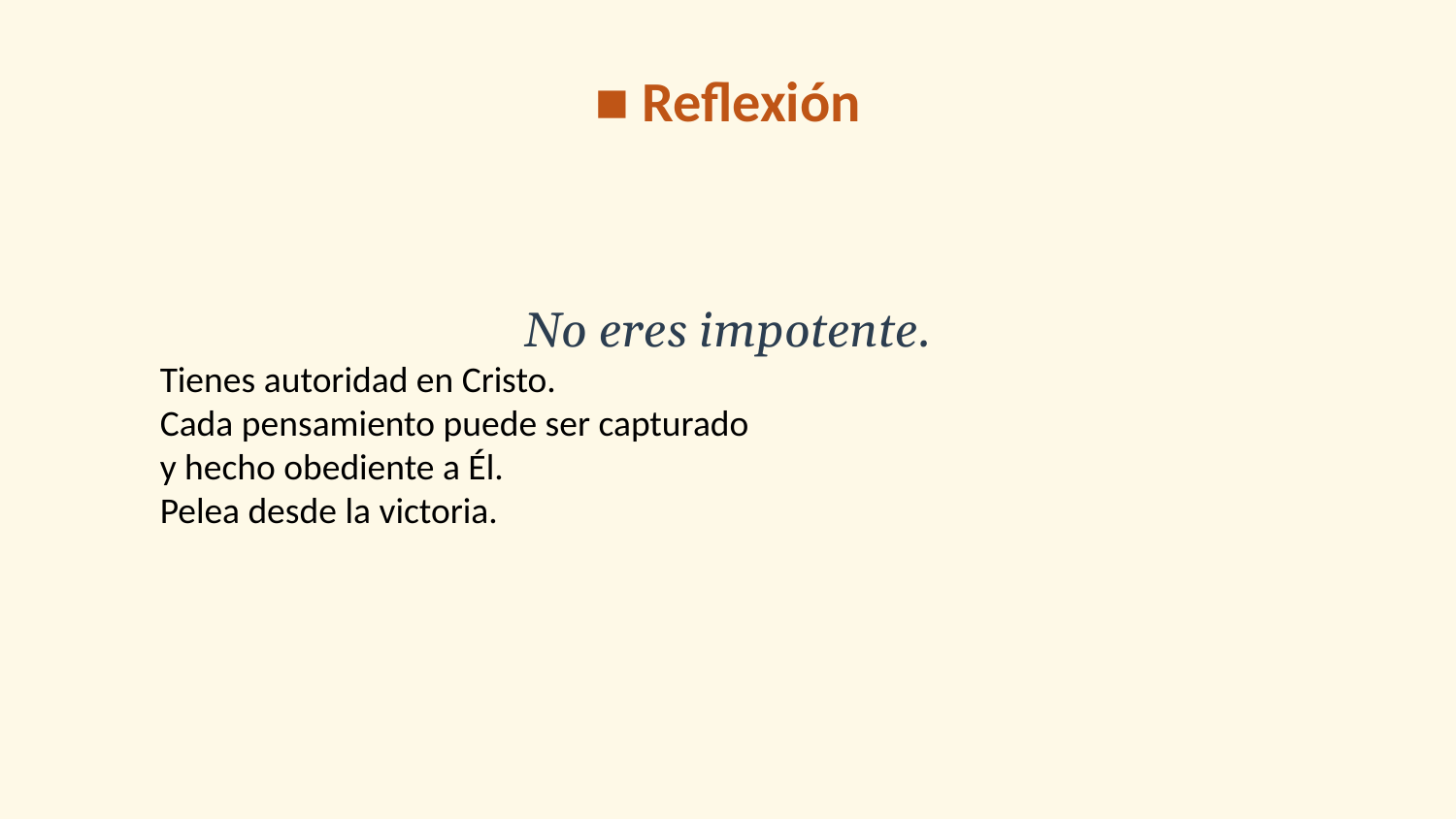

■ Reflexión
No eres impotente.
Tienes autoridad en Cristo.
Cada pensamiento puede ser capturado
y hecho obediente a Él.
Pelea desde la victoria.